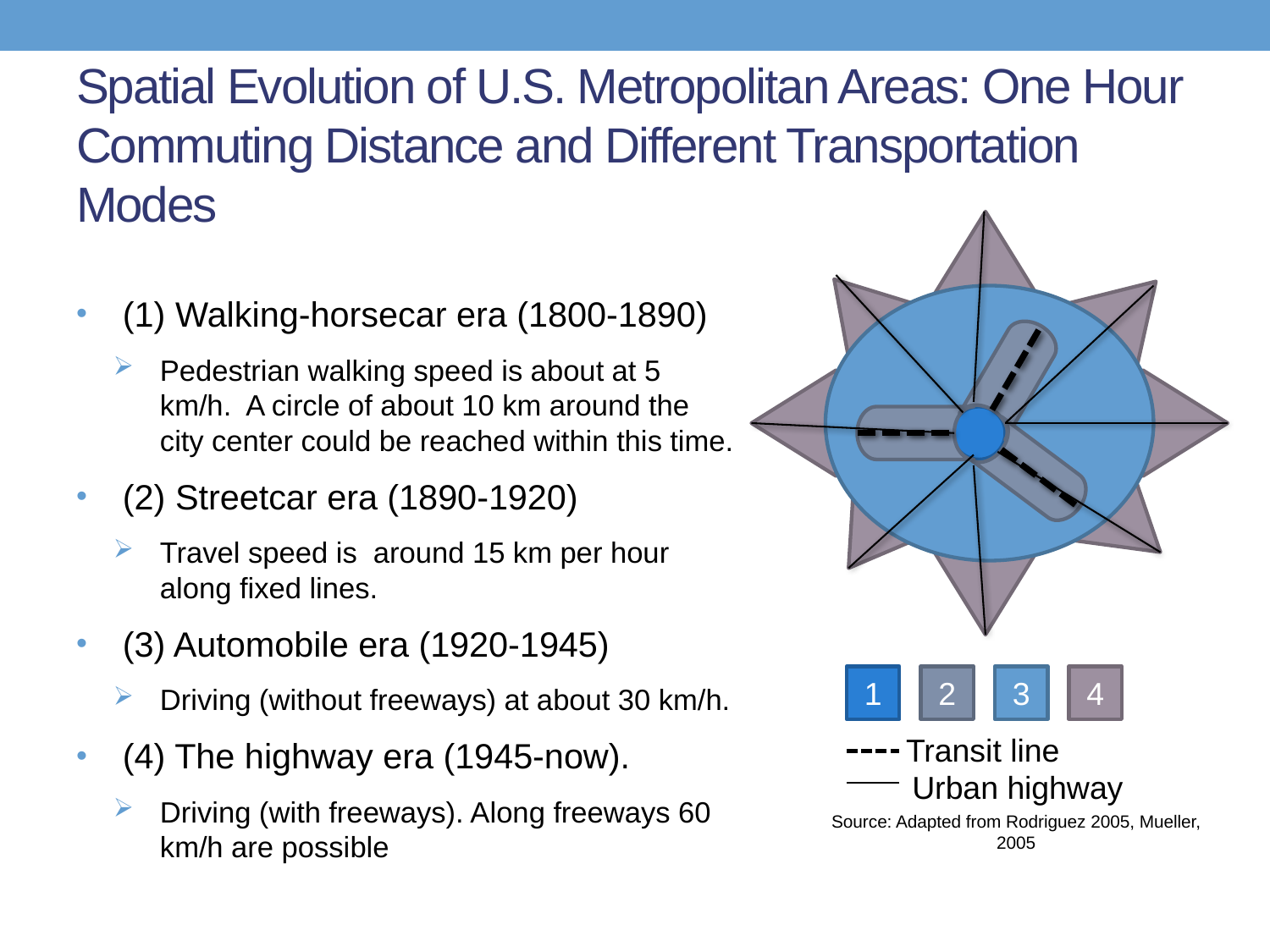

# Spatial Evolution of U.S. Metropolitan Areas: One Hour Commuting Distance and Different Transportation Modes

1
2
3
4
Transit line
Urban highway
(1) Walking-horsecar era (1800-1890)
Pedestrian walking speed is about at 5 km/h.  A circle of about 10 km around the city center could be reached within this time.
(2) Streetcar era (1890-1920)
Travel speed is  around 15 km per hour along fixed lines.
(3) Automobile era (1920-1945)
Driving (without freeways) at about 30 km/h.
(4) The highway era (1945-now).
Driving (with freeways). Along freeways 60 km/h are possible
Source: Adapted from Rodriguez 2005, Mueller, 2005